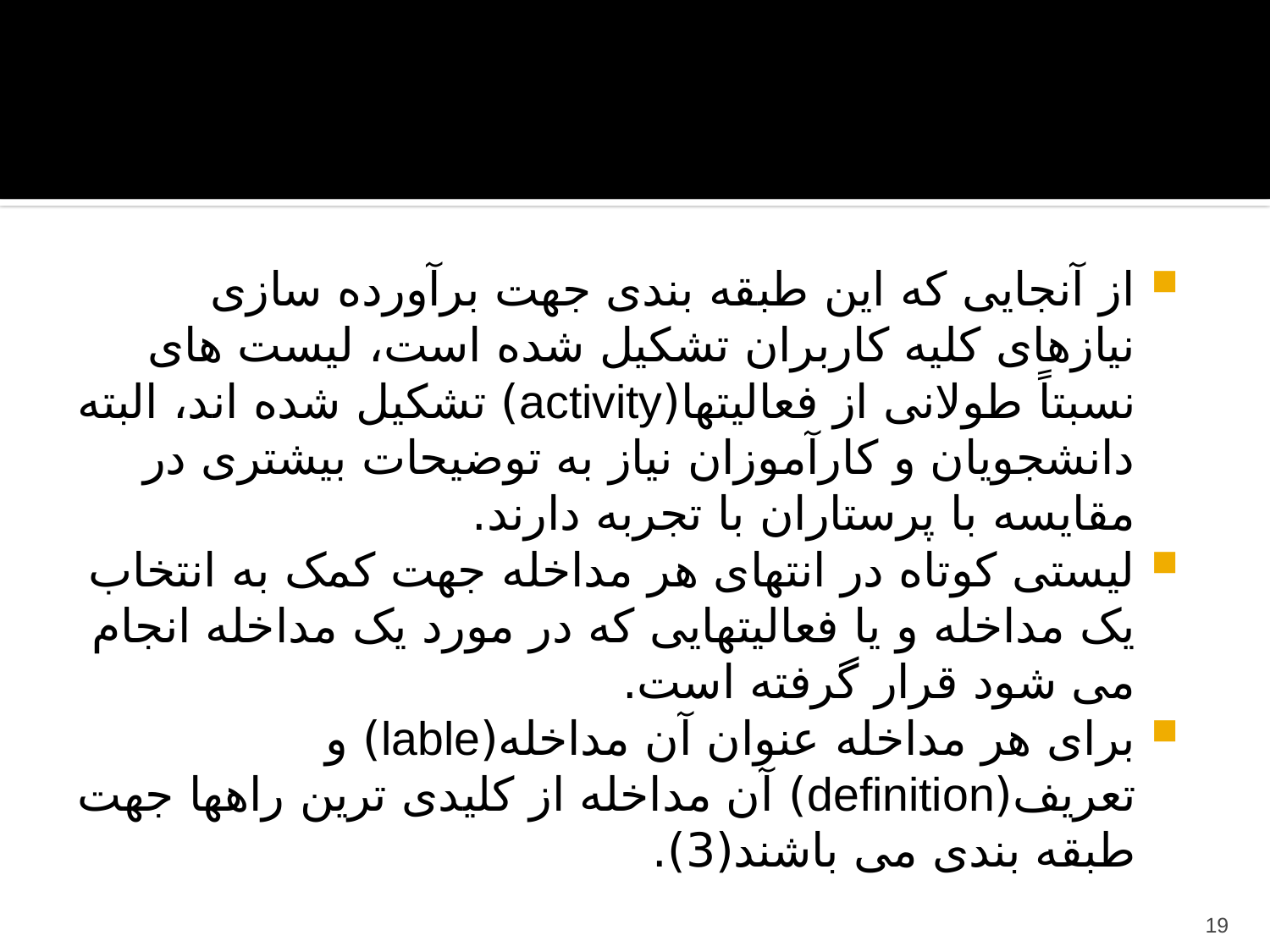

#
از آنجایی که این طبقه بندی جهت برآورده سازی نیازهای کلیه کاربران تشکیل شده است، لیست های نسبتاً طولانی از فعالیتها(activity) تشکیل شده اند، البته دانشجویان و کارآموزان نیاز به توضیحات بیشتری در مقایسه با پرستاران با تجربه دارند.
لیستی کوتاه در انتهای هر مداخله جهت کمک به انتخاب یک مداخله و یا فعالیتهایی که در مورد یک مداخله انجام می شود قرار گرفته است.
برای هر مداخله عنوان آن مداخله(lable) و تعریف(definition) آن مداخله از کلیدی ترین راهها جهت طبقه بندی می باشند(3).

19